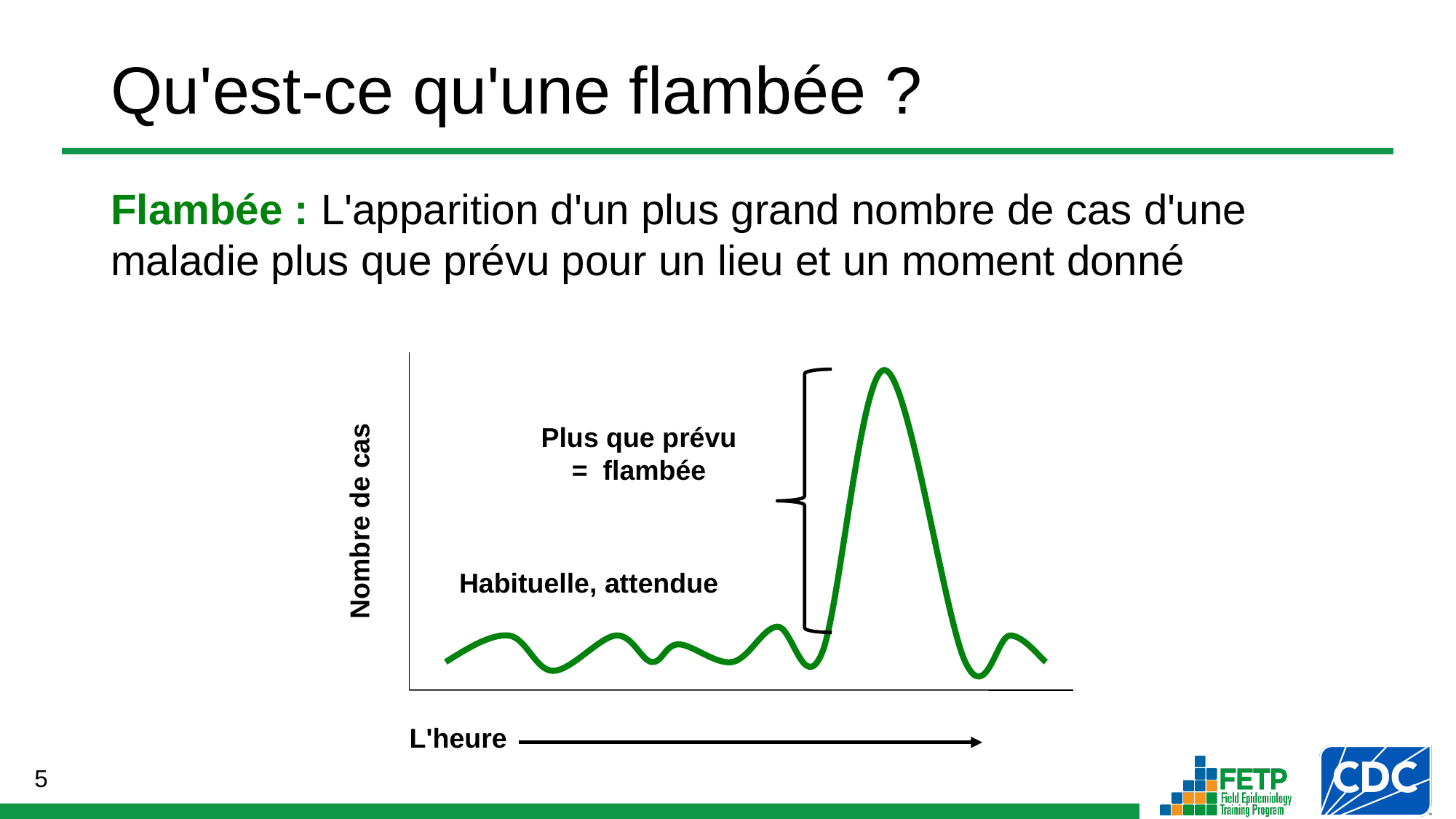

Qu'est-ce qu'une flambée ?
Flambée : L'apparition d'un plus grand nombre de cas d'une maladie plus que prévu pour un lieu et un moment donné

Plus que prévu
=  flambée
Nombre de cas
Habituelle, attendue
L'heure